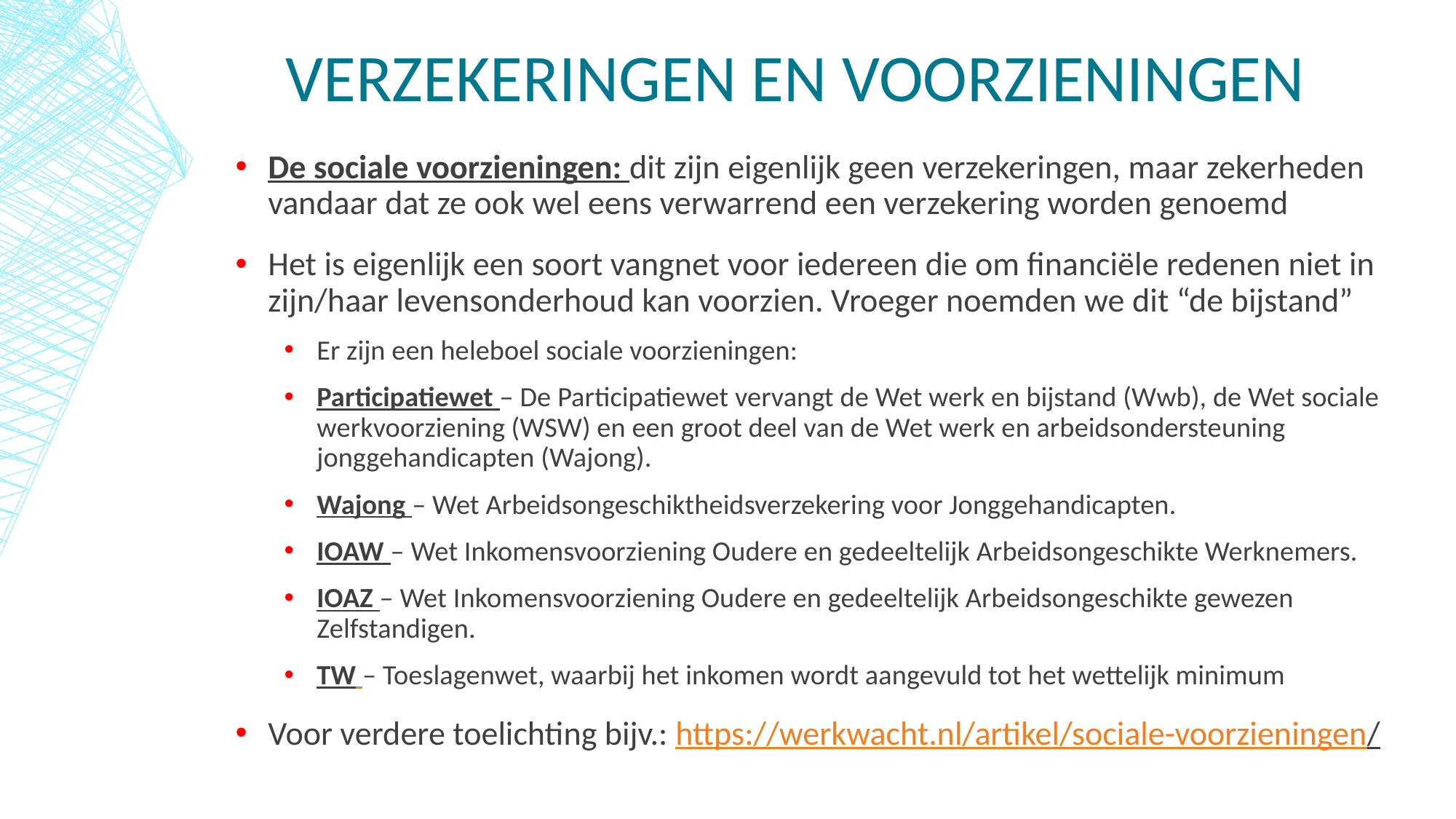

# Verzekeringen en voorzieningen
De sociale voorzieningen: dit zijn eigenlijk geen verzekeringen, maar zekerheden vandaar dat ze ook wel eens verwarrend een verzekering worden genoemd
Het is eigenlijk een soort vangnet voor iedereen die om financiële redenen niet in zijn/haar levensonderhoud kan voorzien. Vroeger noemden we dit “de bijstand”
Er zijn een heleboel sociale voorzieningen:
Participatiewet – De Participatiewet vervangt de Wet werk en bijstand (Wwb), de Wet sociale werkvoorziening (WSW) en een groot deel van de Wet werk en arbeidsondersteuning jonggehandicapten (Wajong).
Wajong – Wet Arbeidsongeschiktheidsverzekering voor Jonggehandicapten.
IOAW – Wet Inkomensvoorziening Oudere en gedeeltelijk Arbeidsongeschikte Werknemers.
IOAZ – Wet Inkomensvoorziening Oudere en gedeeltelijk Arbeidsongeschikte gewezen Zelfstandigen.
TW – Toeslagenwet, waarbij het inkomen wordt aangevuld tot het wettelijk minimum
Voor verdere toelichting bijv.: https://werkwacht.nl/artikel/sociale-voorzieningen/